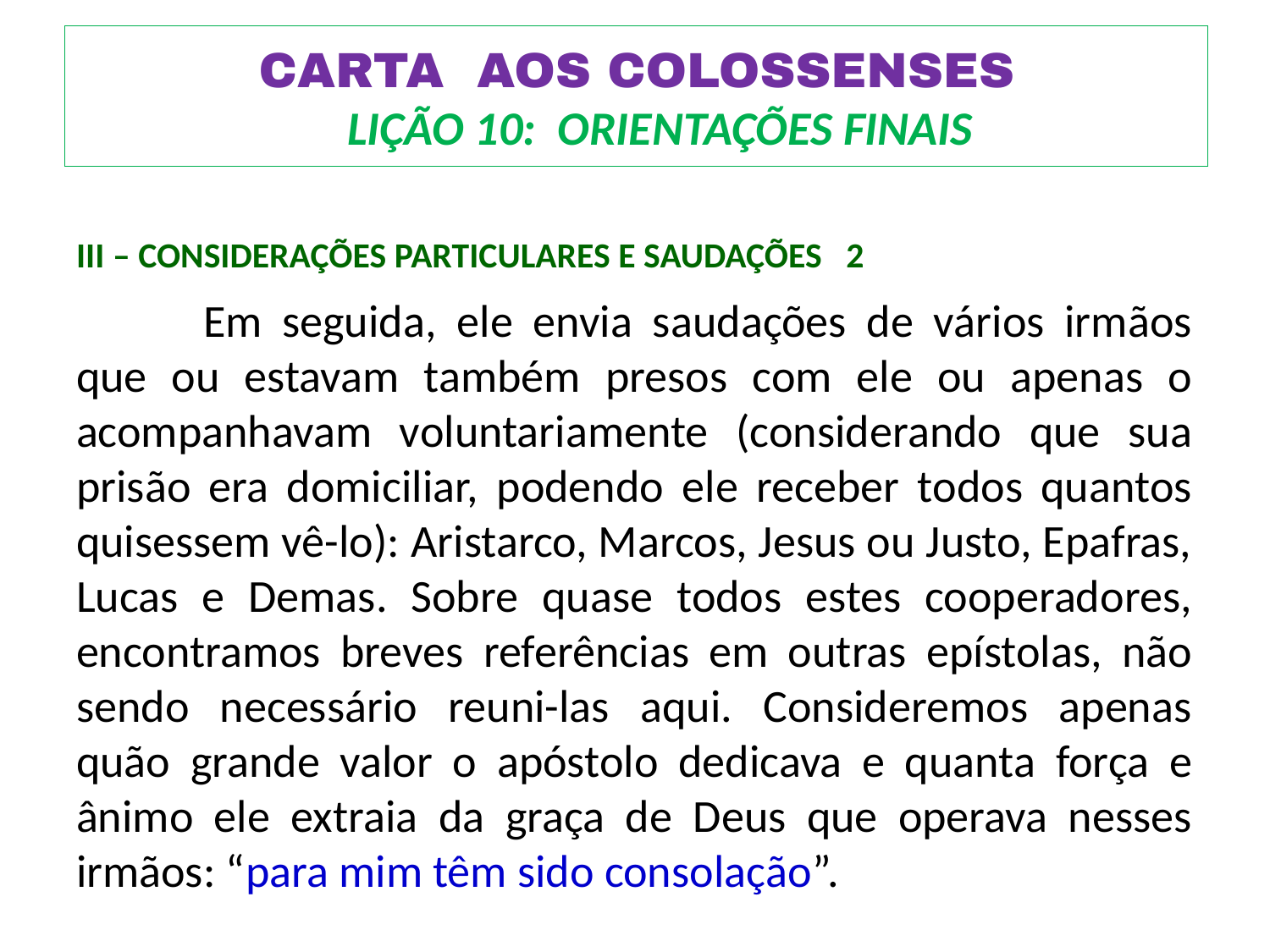

# CARTA  AOS COLOSSENSES LIÇÃO 10:  ORIENTAÇÕES FINAIS
III – CONSIDERAÇÕES PARTICULARES E SAUDAÇÕES	 2

	Em seguida, ele envia saudações de vários irmãos que ou estavam também presos com ele ou apenas o acompanhavam voluntariamente (considerando que sua prisão era domiciliar, podendo ele receber todos quantos quisessem vê-lo): Aristarco, Marcos, Jesus ou Justo, Epafras, Lucas e Demas. Sobre quase todos estes cooperadores, encontramos breves referências em outras epístolas, não sendo necessário reuni-las aqui. Consideremos apenas quão grande valor o apóstolo dedicava e quanta força e ânimo ele extraia da graça de Deus que operava nesses irmãos: “para mim têm sido consolação”.